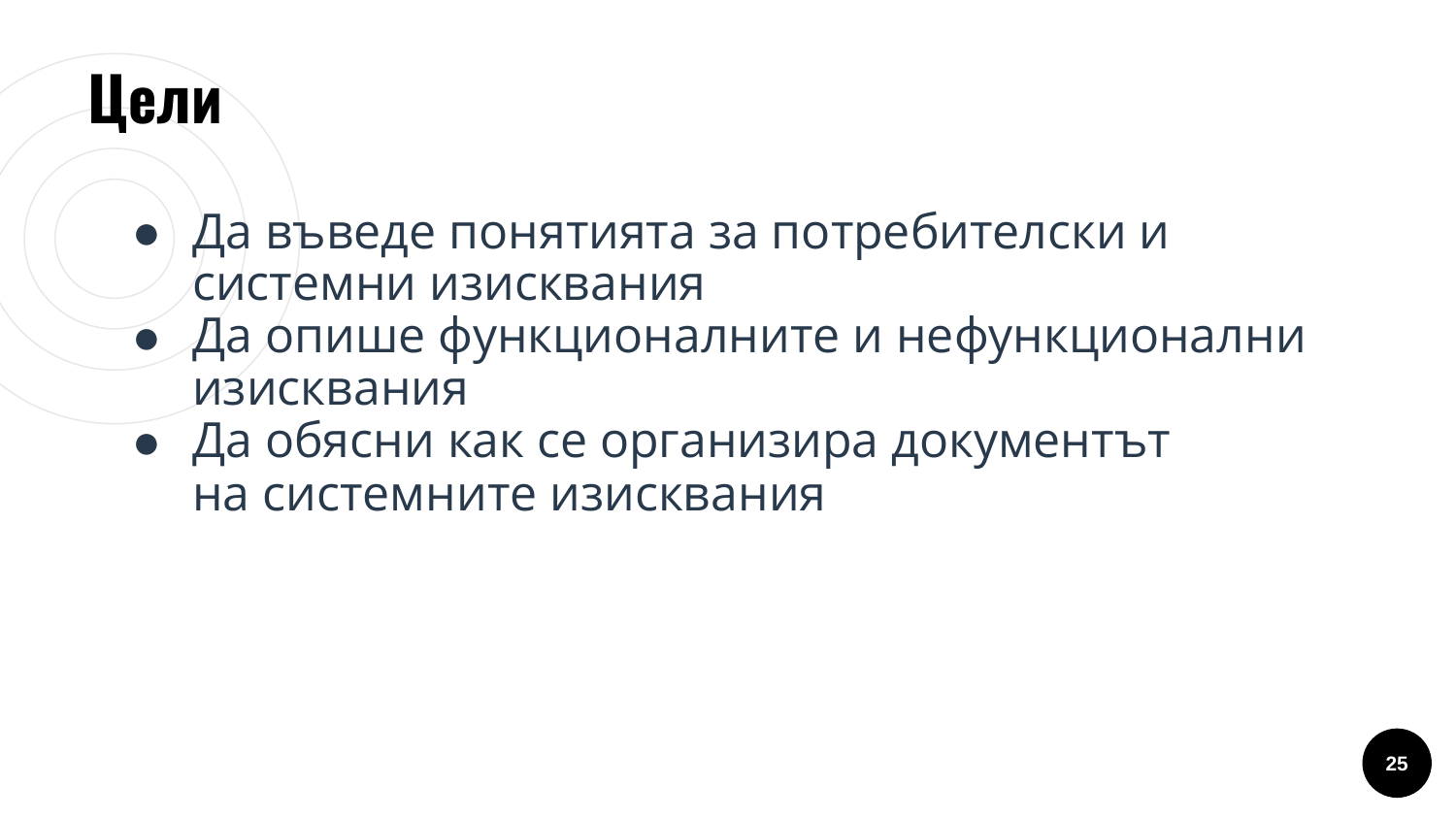

# Цели
Да въведе понятията за потребителски и
системни изисквания
Да опише функционалните и нефункционални изисквания
Да обясни как се организира документът
на системните изисквания
Lorem um congue
25